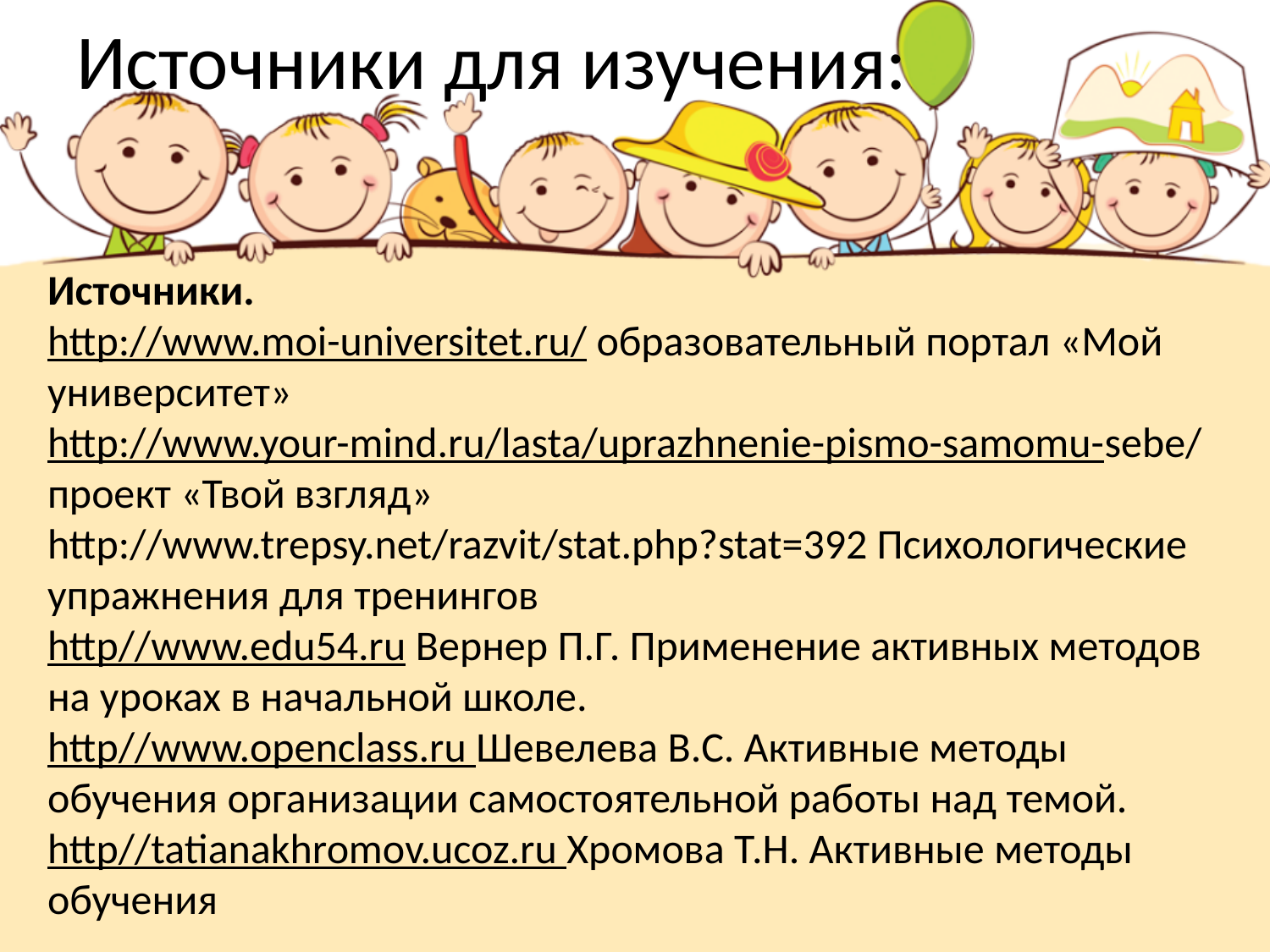

# Источники для изучения:

Источники.
http://www.moi-universitet.ru/ образовательный портал «Мой университет»
http://www.your-mind.ru/lasta/uprazhnenie-pismo-samomu-sebe/ проект «Твой взгляд»
http://www.trepsy.net/razvit/stat.php?stat=392 Психологические упражнения для тренингов
http//www.edu54.ru Вернер П.Г. Применение активных методов на уроках в начальной школе.
http//www.openclass.ru Шевелева В.С. Активные методы обучения организации самостоятельной работы над темой.
http//tatianakhromov.ucoz.ru Хромова Т.Н. Активные методы обучения